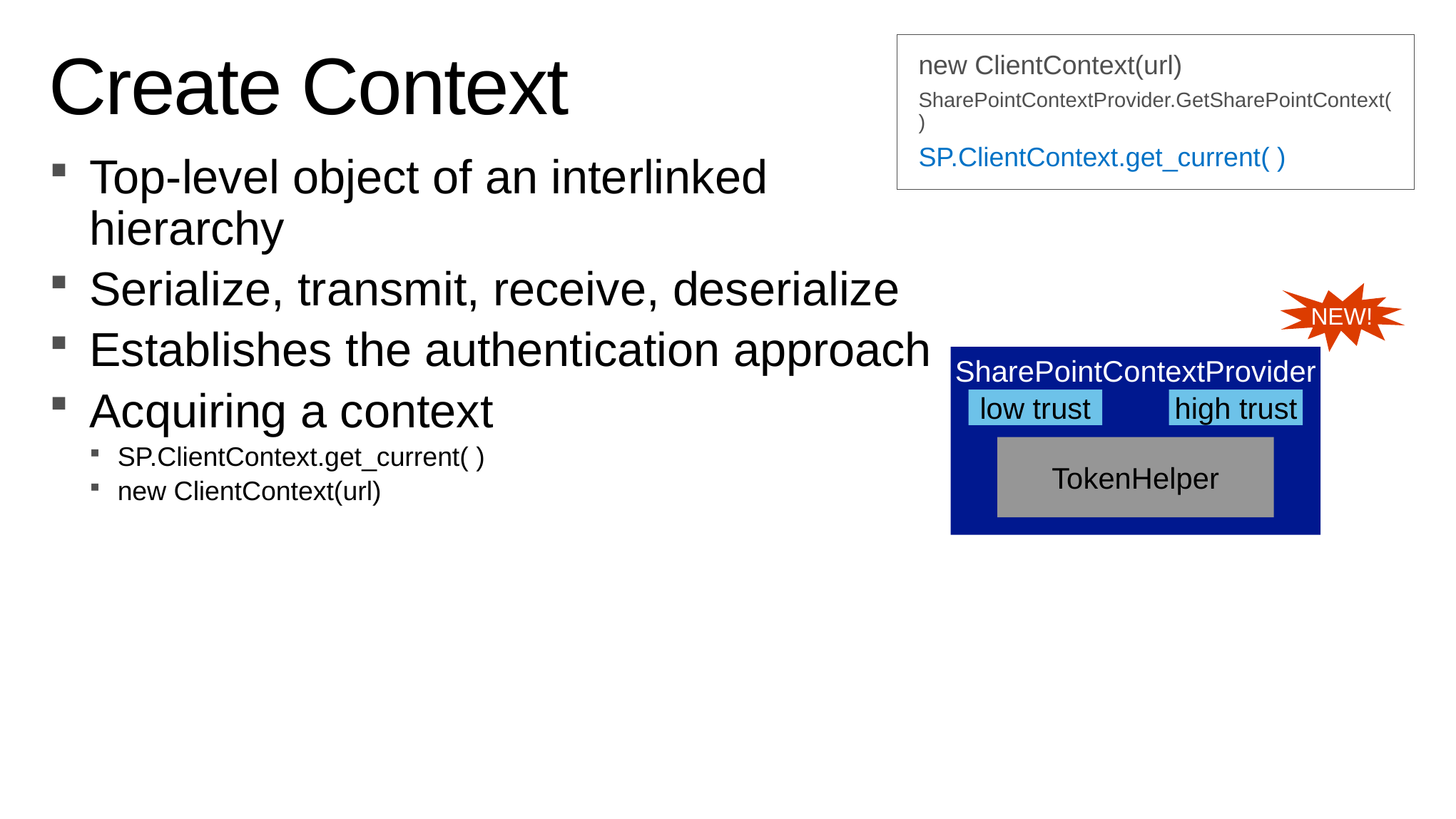

# Create Context
new ClientContext(url)
SharePointContextProvider.GetSharePointContext( )
SP.ClientContext.get_current( )
Top-level object of an interlinked
hierarchy
Serialize, transmit, receive, deserialize
Establishes the authentication approach
Acquiring a context
SP.ClientContext.get_current( )
new ClientContext(url)
NEW!
SharePointContextProvider
low trust
high trust
TokenHelper